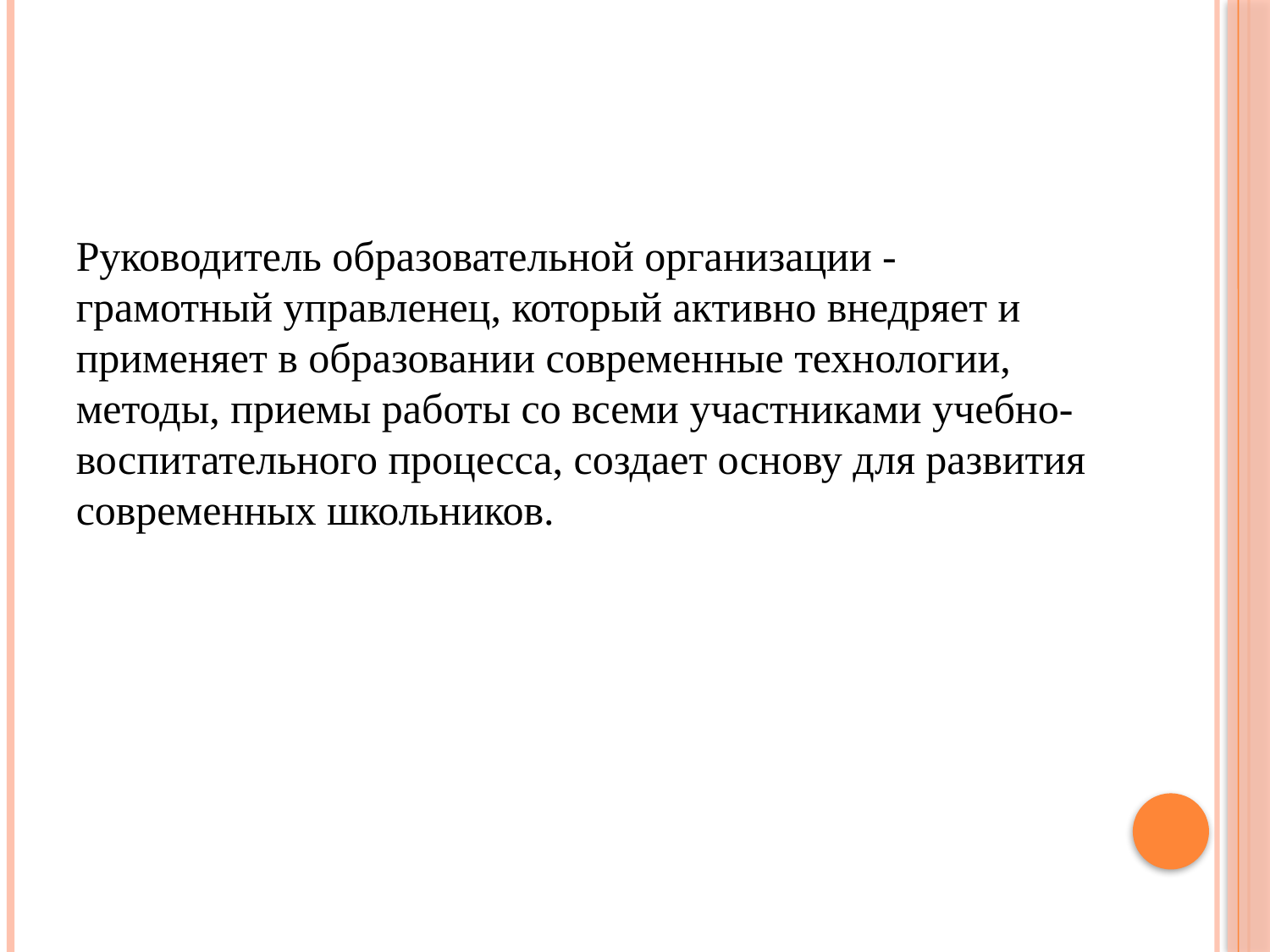

#
Руководитель образовательной организации - грамотный управленец, который активно внедряет и применяет в образовании современные технологии, методы, приемы работы со всеми участниками учебно-воспитательного процесса, создает основу для развития современных школьников.